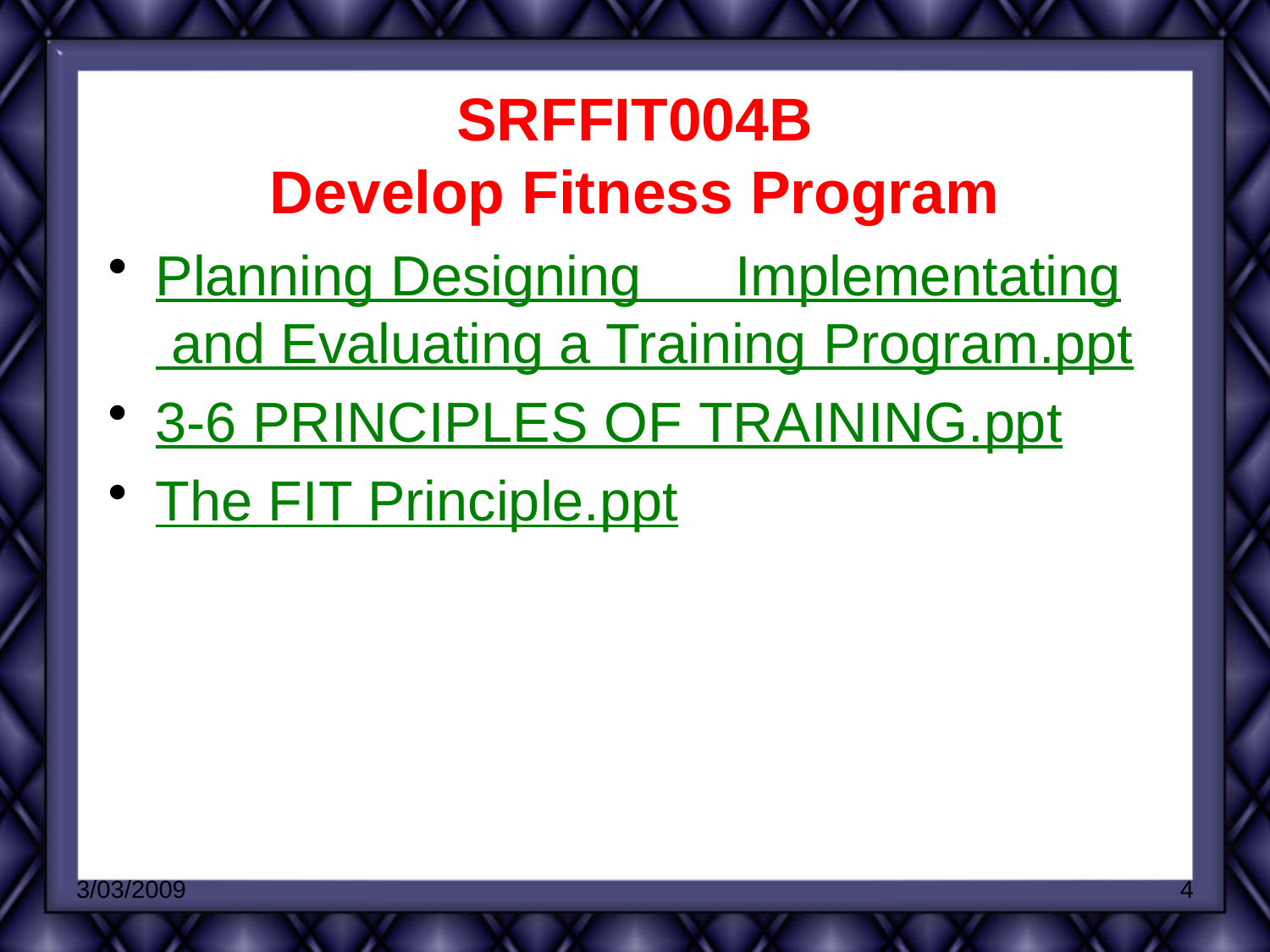

# SRFFIT004B Develop Fitness Program
Planning Designing      Implementating and Evaluating a Training Program.ppt
3-6 PRINCIPLES OF TRAINING.ppt
The FIT Principle.ppt
3/03/2009
4